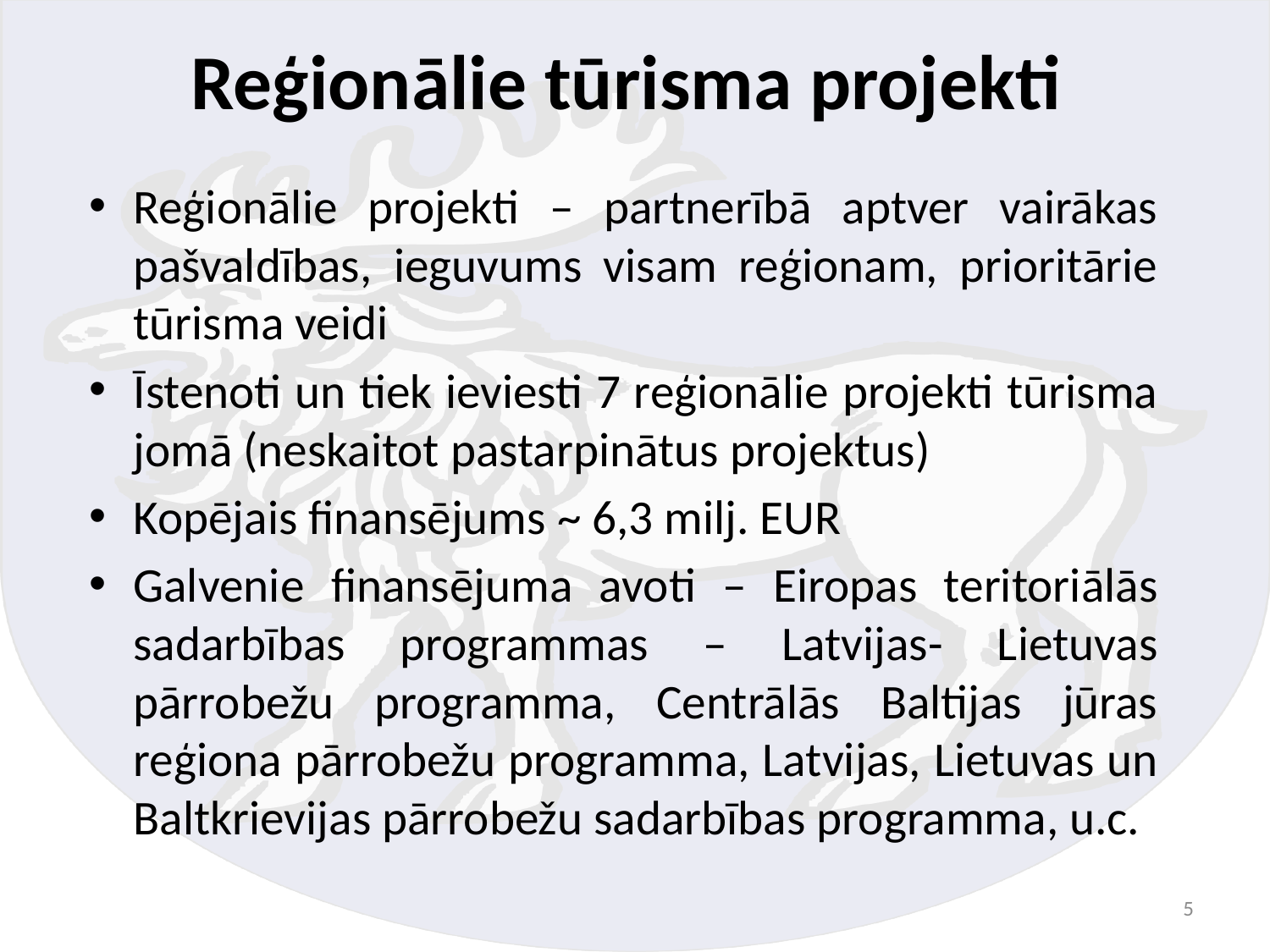

# Reģionālie tūrisma projekti
Reģionālie projekti – partnerībā aptver vairākas pašvaldības, ieguvums visam reģionam, prioritārie tūrisma veidi
Īstenoti un tiek ieviesti 7 reģionālie projekti tūrisma jomā (neskaitot pastarpinātus projektus)
Kopējais finansējums ~ 6,3 milj. EUR
Galvenie finansējuma avoti – Eiropas teritoriālās sadarbības programmas – Latvijas- Lietuvas pārrobežu programma, Centrālās Baltijas jūras reģiona pārrobežu programma, Latvijas, Lietuvas un Baltkrievijas pārrobežu sadarbības programma, u.c.
5